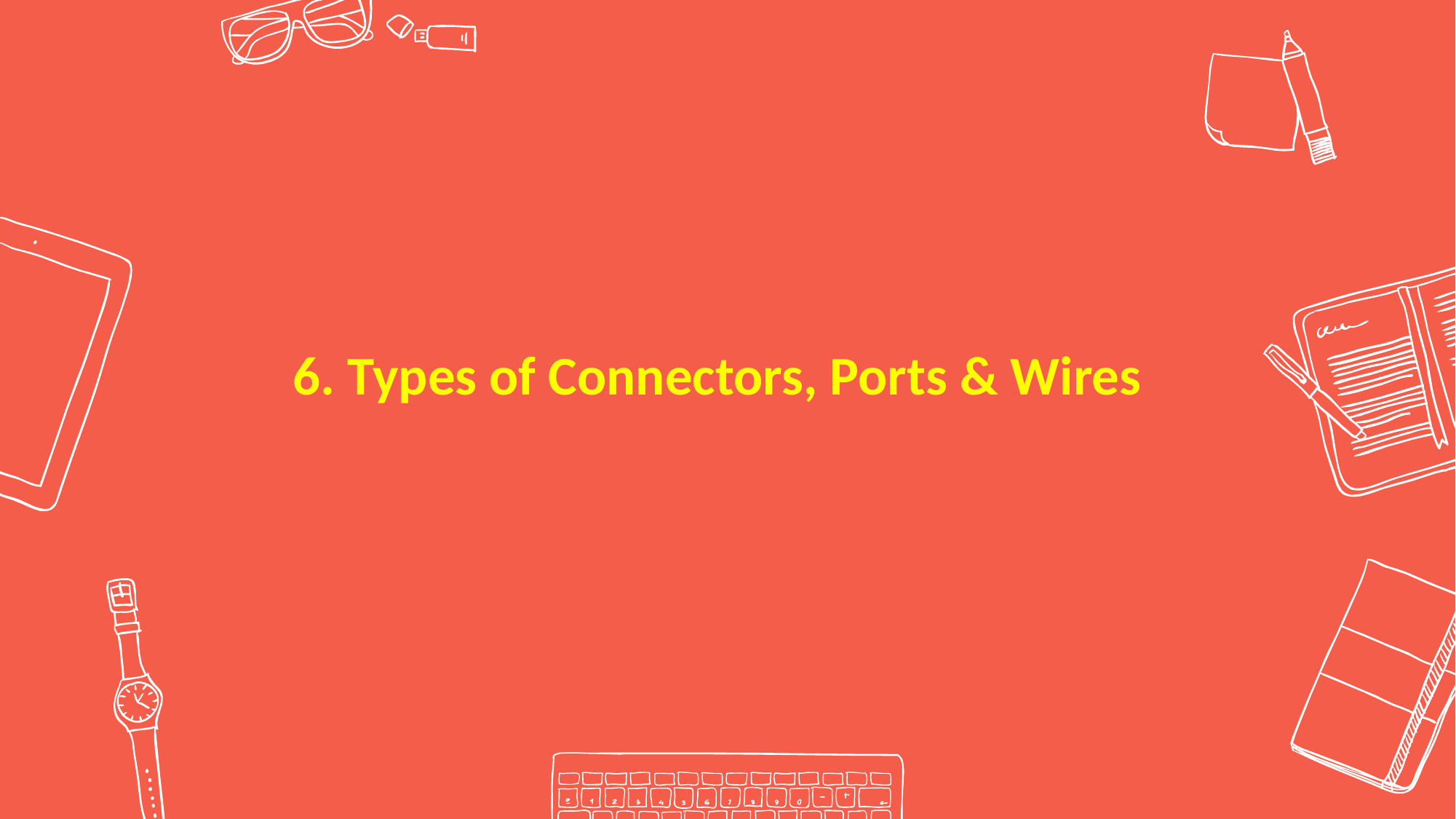

6. Types of Connectors, Ports & Wires